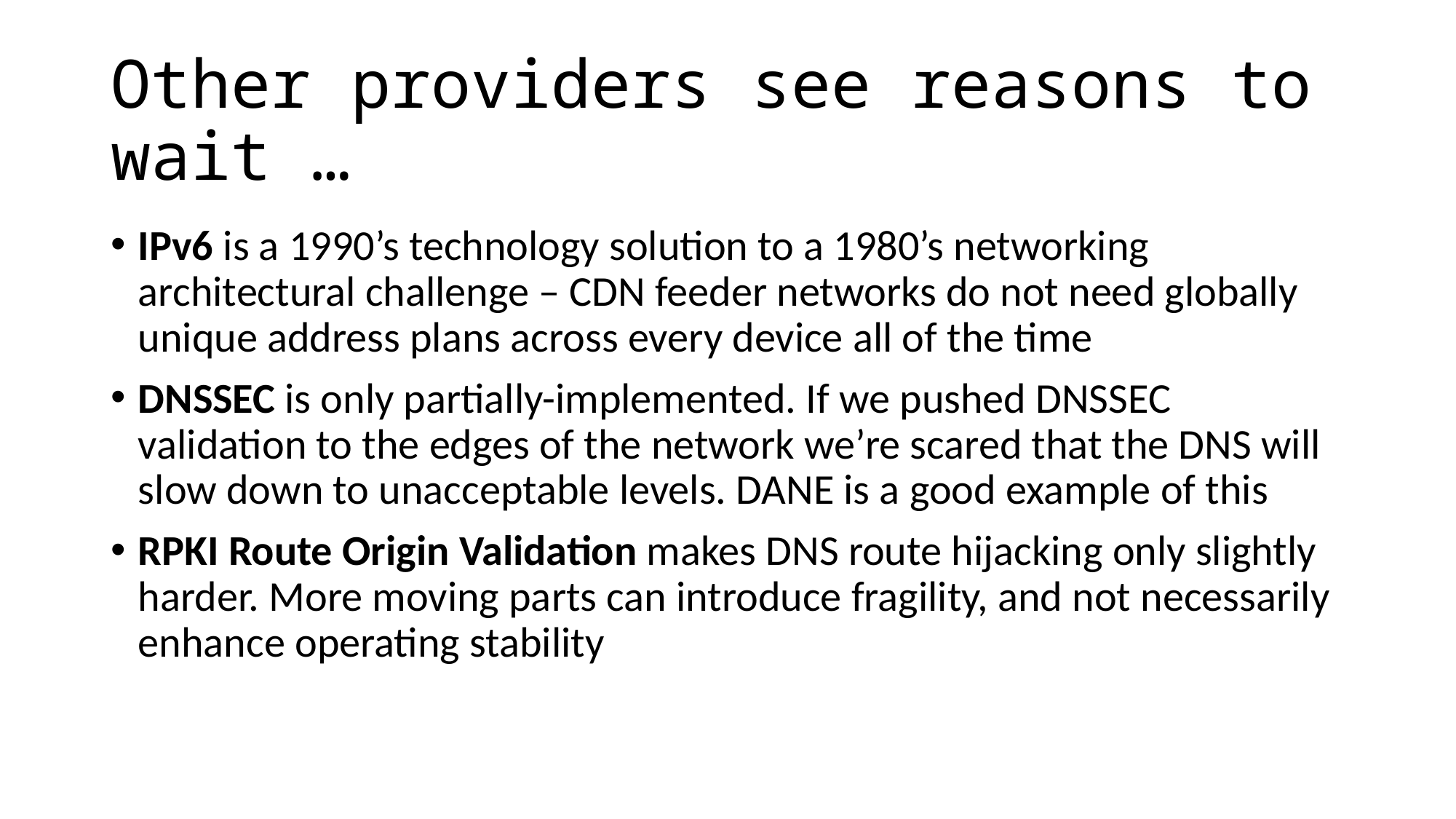

# Other providers see reasons to wait …
IPv6 is a 1990’s technology solution to a 1980’s networking architectural challenge – CDN feeder networks do not need globally unique address plans across every device all of the time
DNSSEC is only partially-implemented. If we pushed DNSSEC validation to the edges of the network we’re scared that the DNS will slow down to unacceptable levels. DANE is a good example of this
RPKI Route Origin Validation makes DNS route hijacking only slightly harder. More moving parts can introduce fragility, and not necessarily enhance operating stability